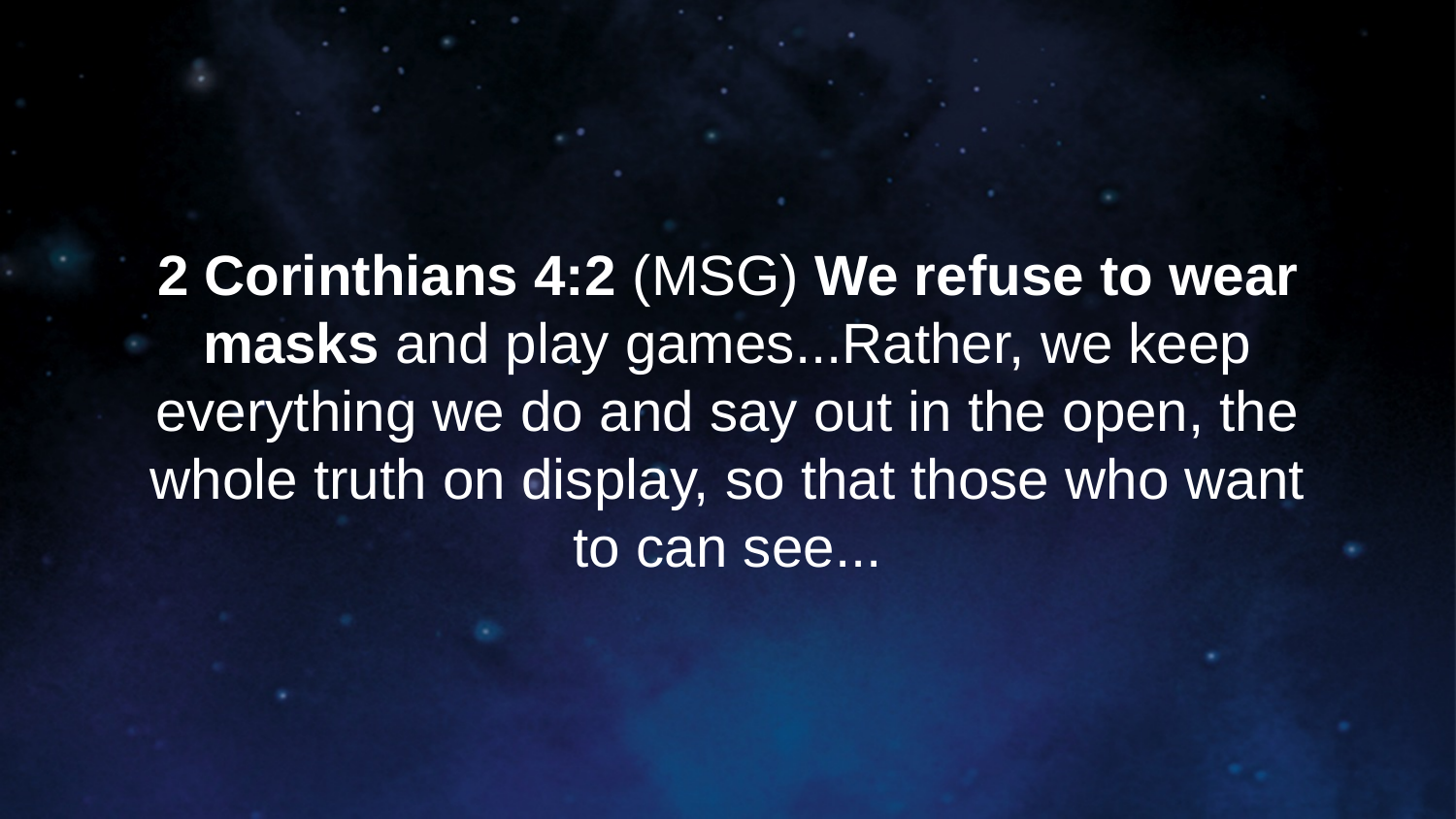

# 2 Corinthians 4:2 (MSG) We refuse to wear masks and play games...Rather, we keep everything we do and say out in the open, the whole truth on display, so that those who want to can see...